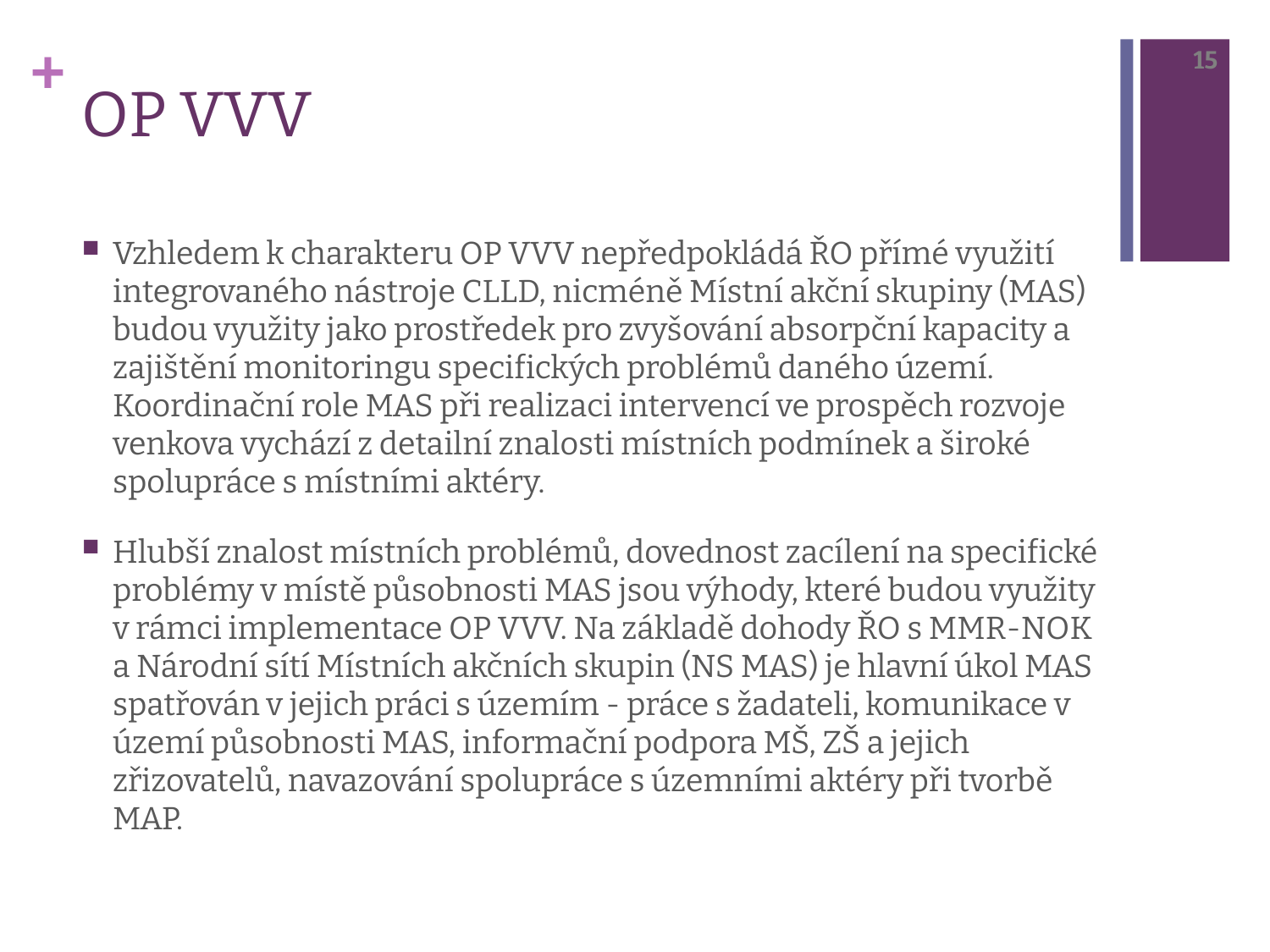

15
# OP VVV
Vzhledem k charakteru OP VVV nepředpokládá ŘO přímé využití integrovaného nástroje CLLD, nicméně Místní akční skupiny (MAS) budou využity jako prostředek pro zvyšování absorpční kapacity a zajištění monitoringu specifických problémů daného území. Koordinační role MAS při realizaci intervencí ve prospěch rozvoje venkova vychází z detailní znalosti místních podmínek a široké spolupráce s místními aktéry.
Hlubší znalost místních problémů, dovednost zacílení na specifické problémy v místě působnosti MAS jsou výhody, které budou využity v rámci implementace OP VVV. Na základě dohody ŘO s MMR-NOK a Národní sítí Místních akčních skupin (NS MAS) je hlavní úkol MAS spatřován v jejich práci s územím - práce s žadateli, komunikace v území působnosti MAS, informační podpora MŠ, ZŠ a jejich zřizovatelů, navazování spolupráce s územními aktéry při tvorbě MAP.